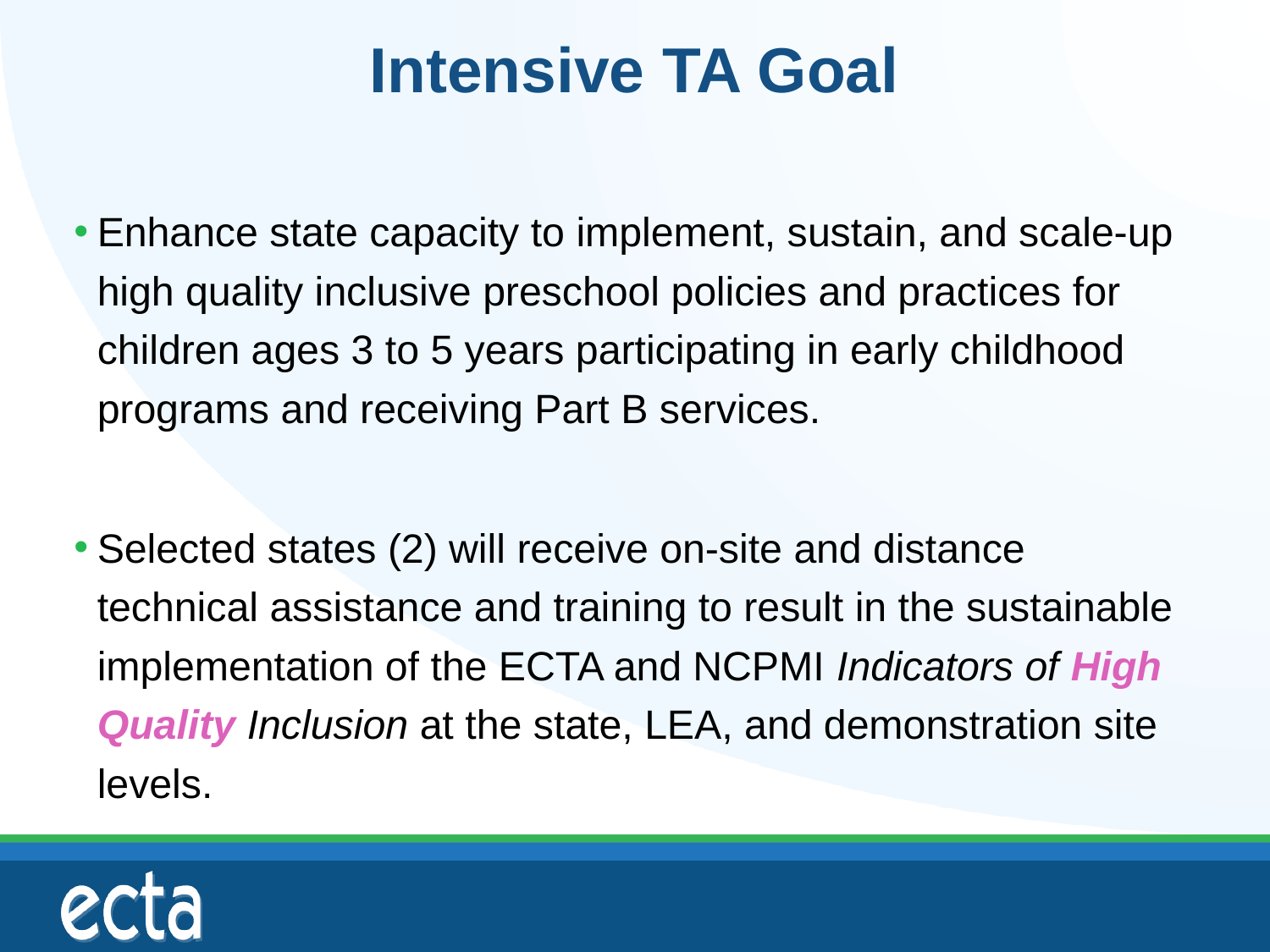

# Intensive TA Goal
Enhance state capacity to implement, sustain, and scale-up high quality inclusive preschool policies and practices for children ages 3 to 5 years participating in early childhood programs and receiving Part B services.

Selected states (2) will receive on-site and distance technical assistance and training to result in the sustainable implementation of the ECTA and NCPMI Indicators of High Quality Inclusion at the state, LEA, and demonstration site levels.